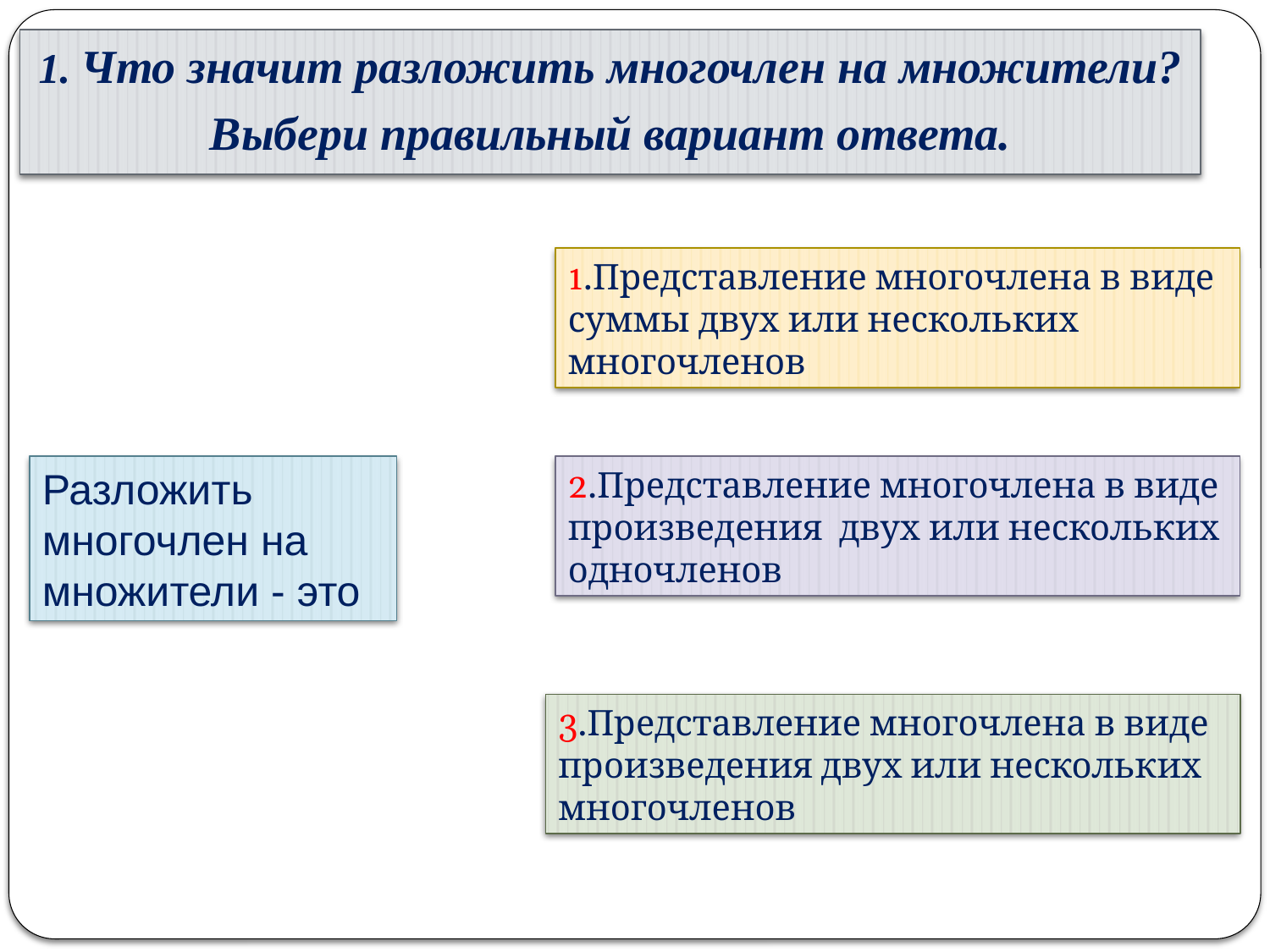

1. Что значит разложить многочлен на множители?
Выбери правильный вариант ответа.
1.Представление многочлена в виде суммы двух или нескольких многочленов
2.Представление многочлена в виде произведения  двух или нескольких одночленов
Разложить многочлен на множители - это
3.Представление многочлена в виде произведения двух или нескольких многочленов